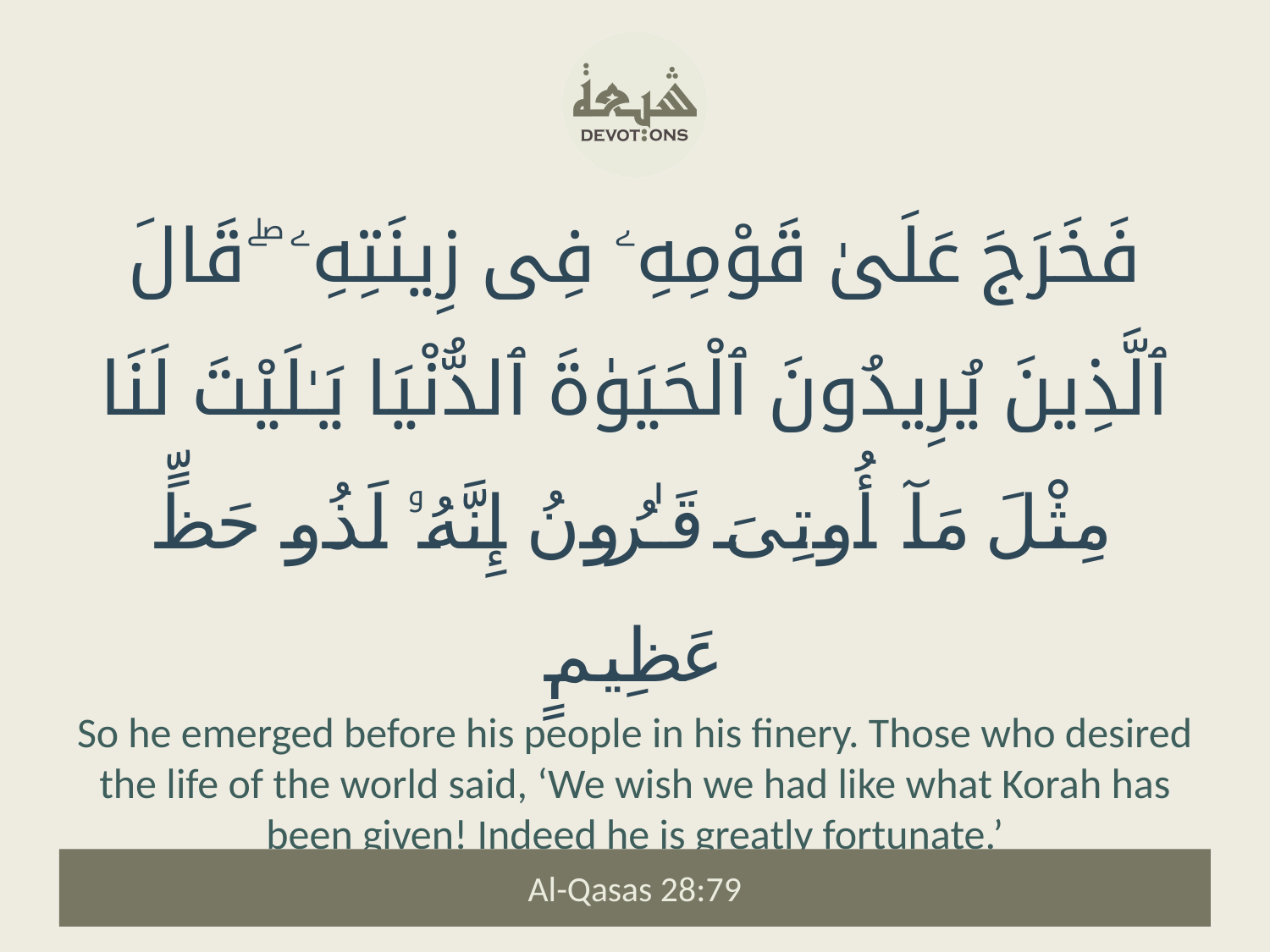

فَخَرَجَ عَلَىٰ قَوْمِهِۦ فِى زِينَتِهِۦ ۖ قَالَ ٱلَّذِينَ يُرِيدُونَ ٱلْحَيَوٰةَ ٱلدُّنْيَا يَـٰلَيْتَ لَنَا مِثْلَ مَآ أُوتِىَ قَـٰرُونُ إِنَّهُۥ لَذُو حَظٍّ عَظِيمٍ
So he emerged before his people in his finery. Those who desired the life of the world said, ‘We wish we had like what Korah has been given! Indeed he is greatly fortunate.’
Al-Qasas 28:79